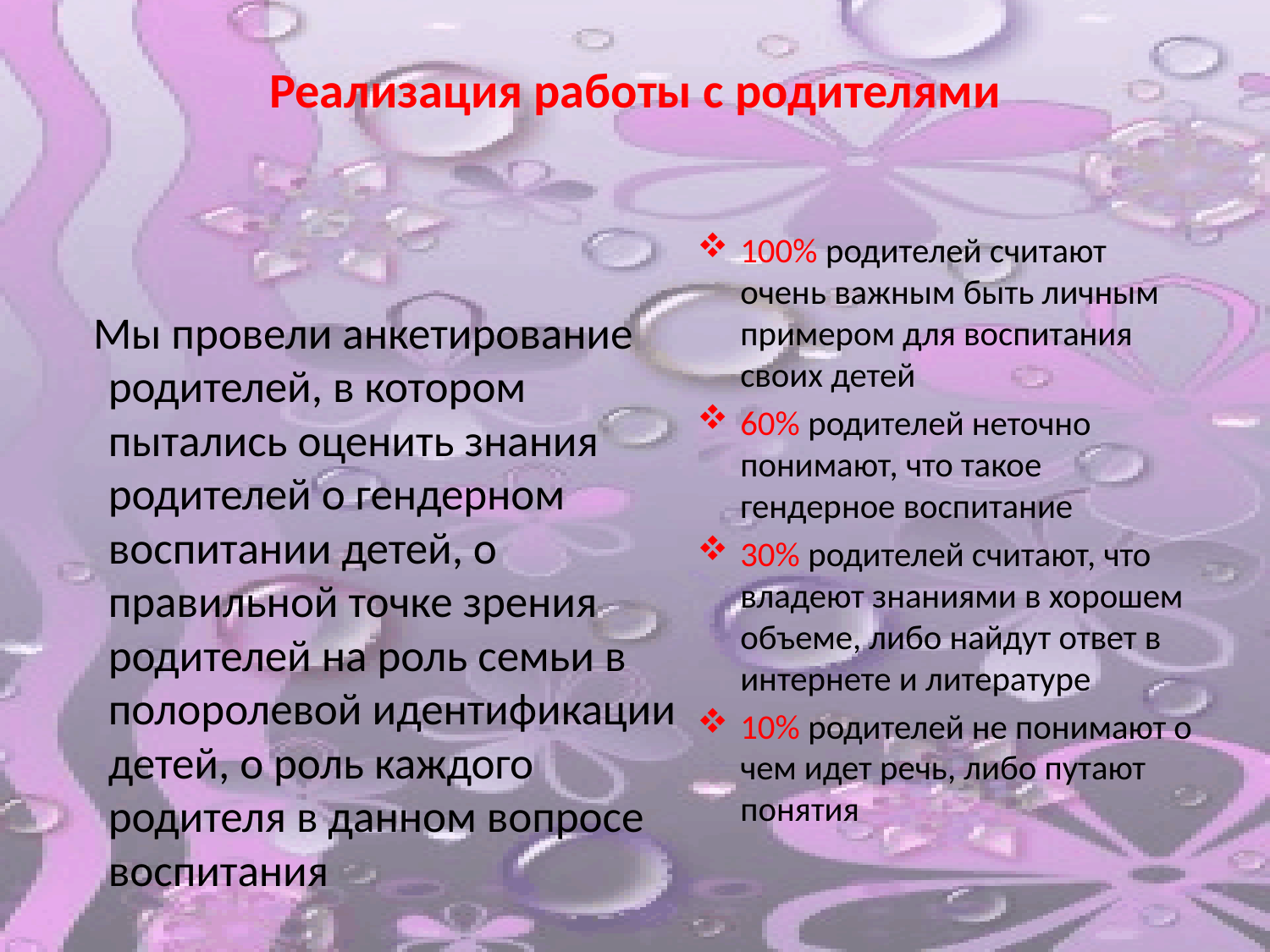

# Реализация работы с родителями
100% родителей считают очень важным быть личным примером для воспитания своих детей
60% родителей неточно понимают, что такое гендерное воспитание
30% родителей считают, что владеют знаниями в хорошем объеме, либо найдут ответ в интернете и литературе
10% родителей не понимают о чем идет речь, либо путают понятия
    Мы провели анкетирование родителей, в котором пытались оценить знания родителей о гендерном воспитании детей, о правильной точке зрения родителей на роль семьи в полоролевой идентификации детей, о роль каждого родителя в данном вопросе воспитания